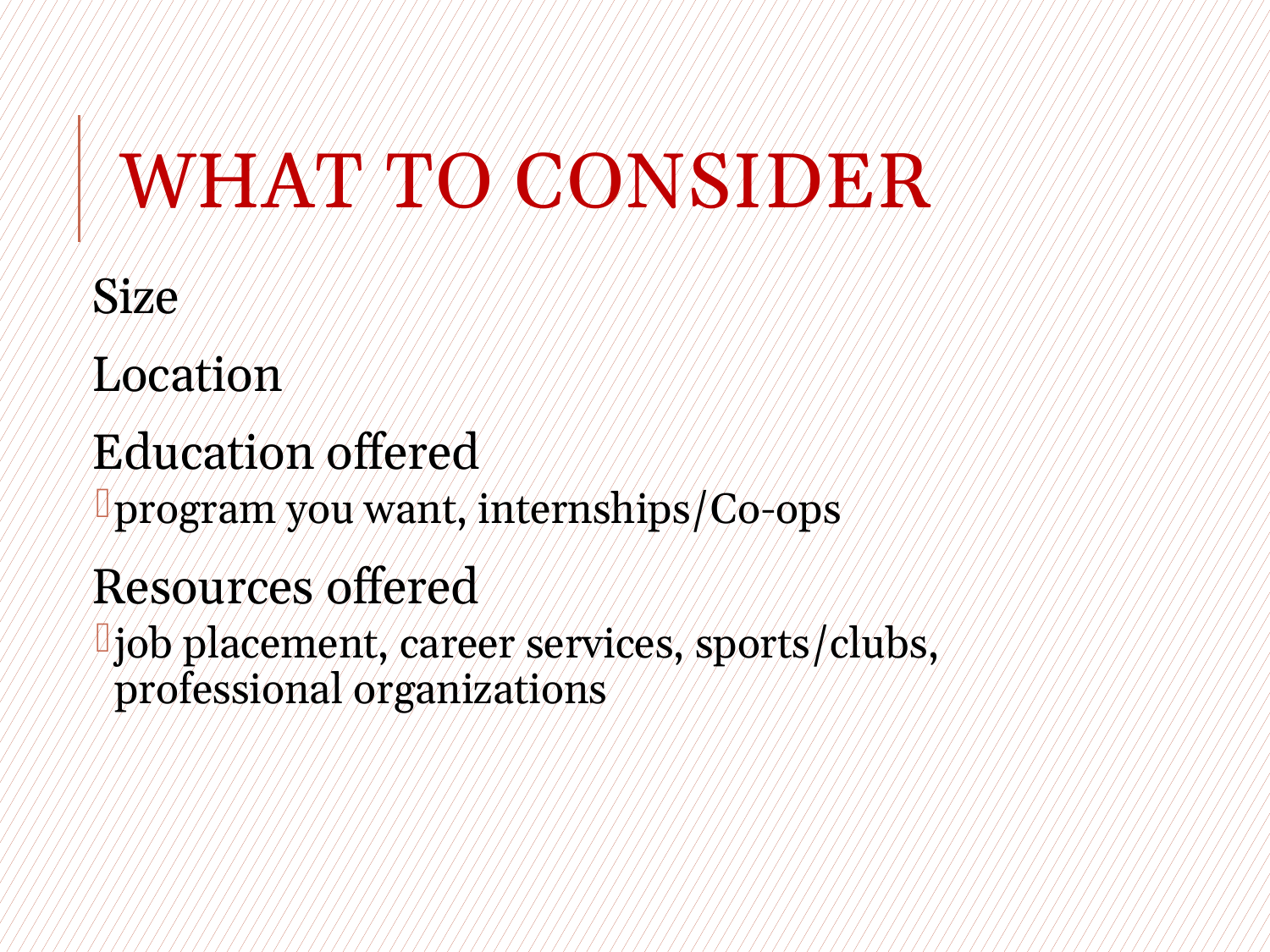

# What to consider
Size
Location
Education offered
program you want, internships/Co-ops
Resources offered
job placement, career services, sports/clubs, professional organizations